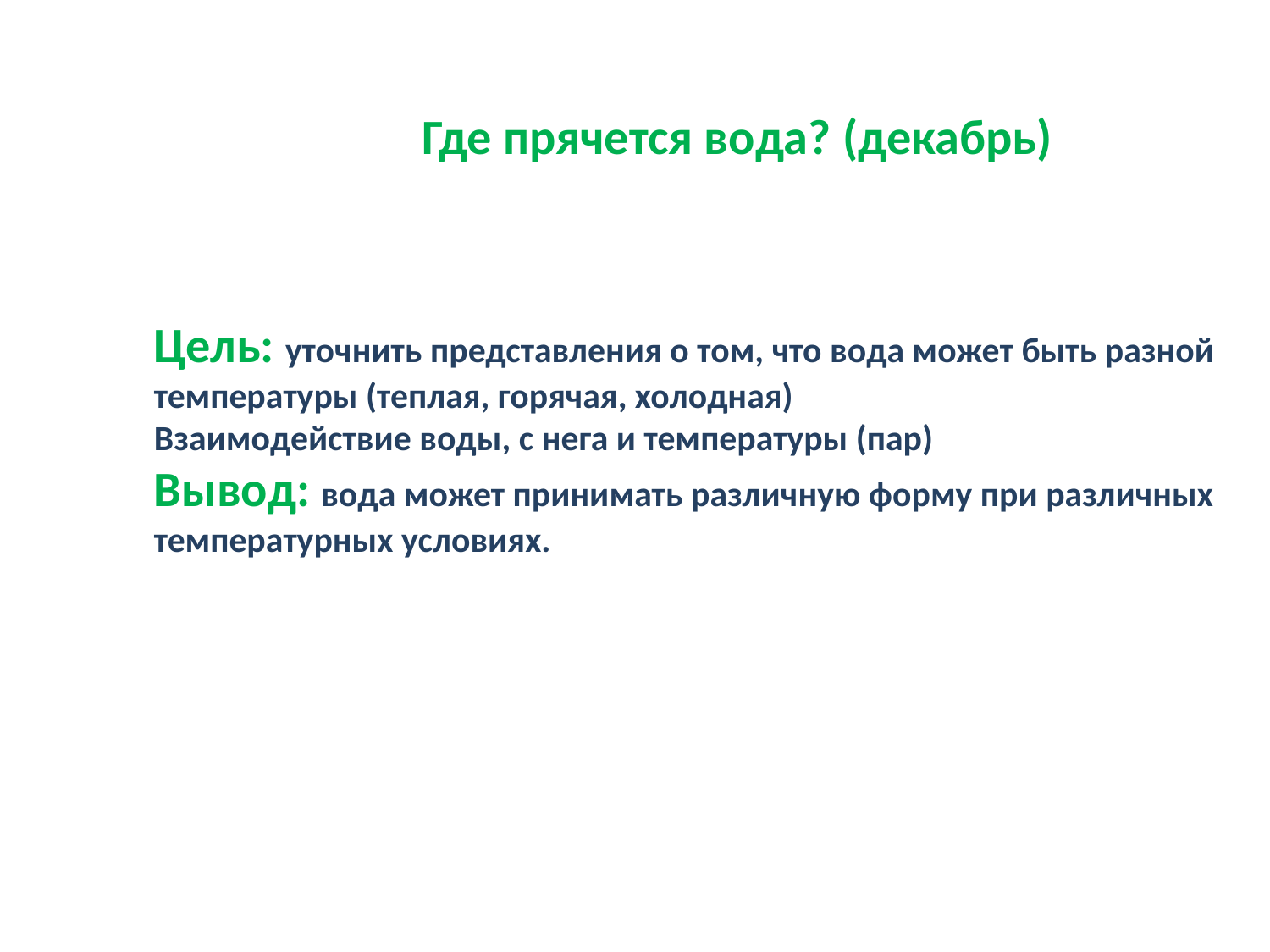

Где прячется вода? (декабрь)
Цель: уточнить представления о том, что вода может быть разной
температуры (теплая, горячая, холодная)
Взаимодействие воды, с нега и температуры (пар)
Вывод: вода может принимать различную форму при различных
температурных условиях.